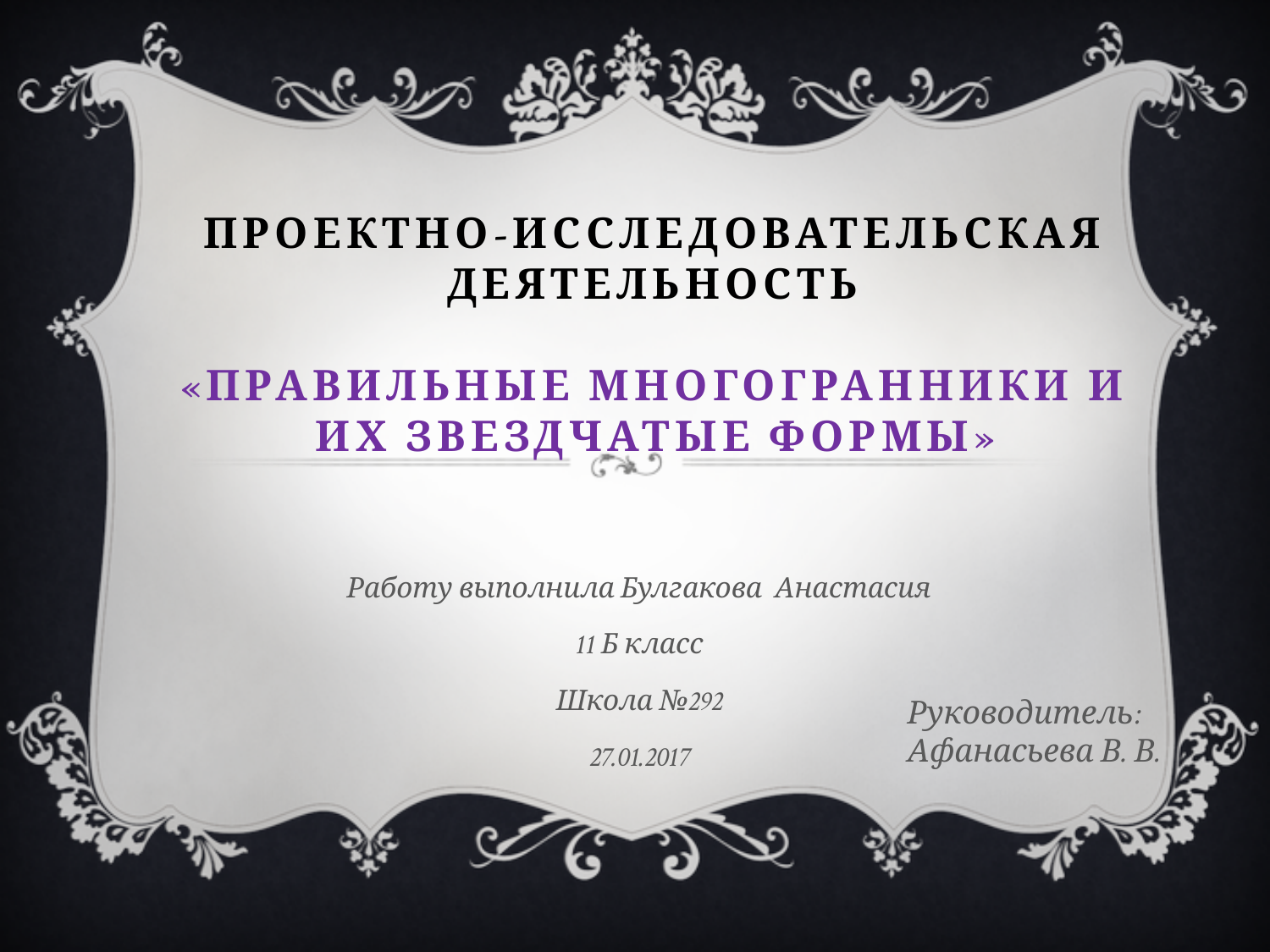

# ПРОЕКТНО-ИССЛЕДОВАТЕЛЬСКАЯ ДЕЯТЕЛЬНОСТЬ «ПРАВИЛЬНЫЕ МНОГОГРАННИКИ И ИХ ЗВЕЗДЧАТЫЕ ФОРМЫ»
Работу выполнила Булгакова  Анастасия
11 Б класс
Школа №292
27.01.2017
Руководитель: Афанасьева В. В.